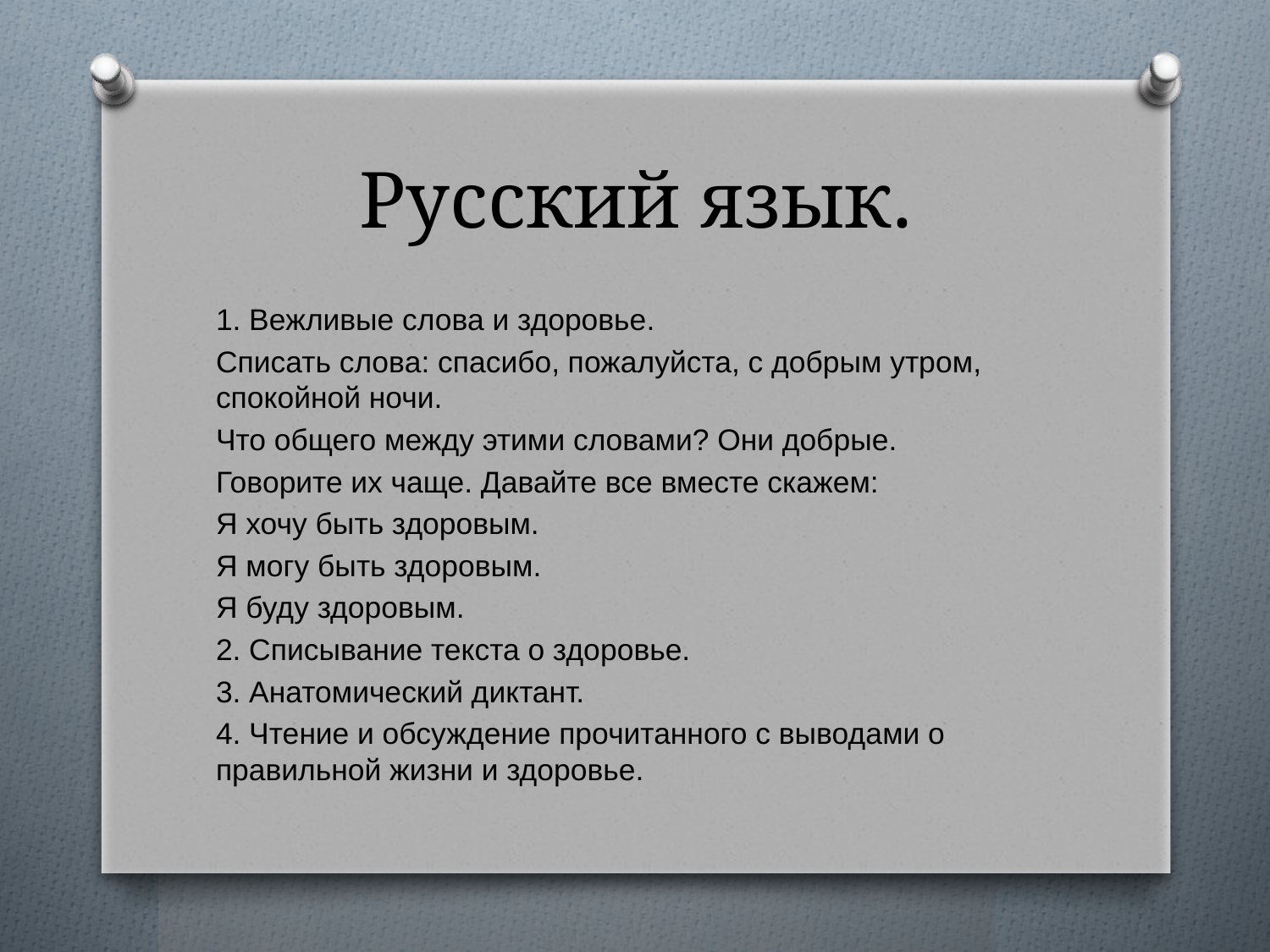

# Русский язык.
1. Вежливые слова и здоровье.
Списать слова: спасибо, пожалуйста, с добрым утром, спокойной ночи.
Что общего между этими словами? Они добрые.
Говорите их чаще. Давайте все вместе скажем:
Я хочу быть здоровым.
Я могу быть здоровым.
Я буду здоровым.
2. Списывание текста о здоровье.
3. Анатомический диктант.
4. Чтение и обсуждение прочитанного с выводами о правильной жизни и здоровье.